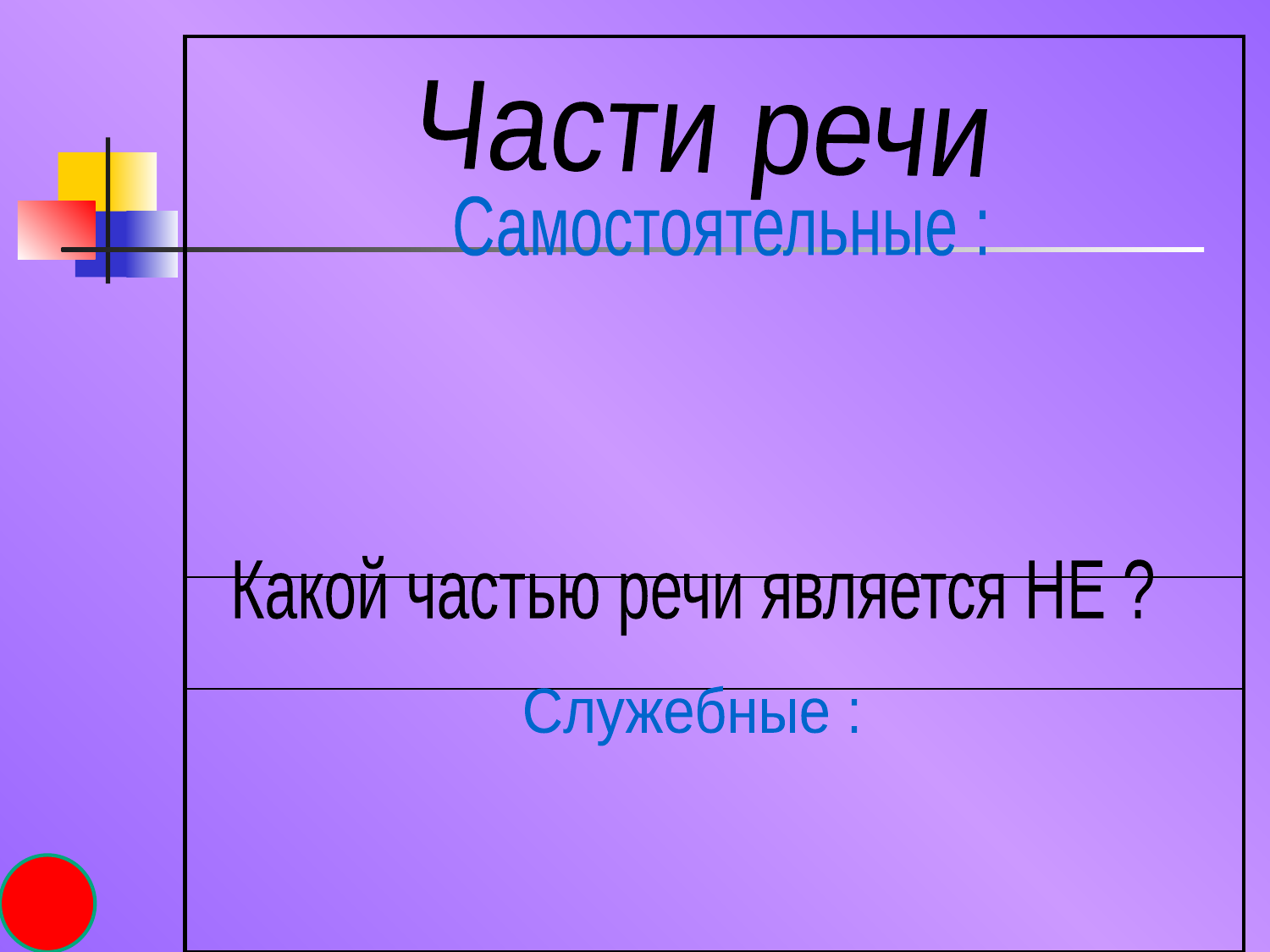

#
|  |
| --- |
|  |
|  |
Части речи
Самостоятельные :

Какой частью речи является НЕ ?
Служебные :